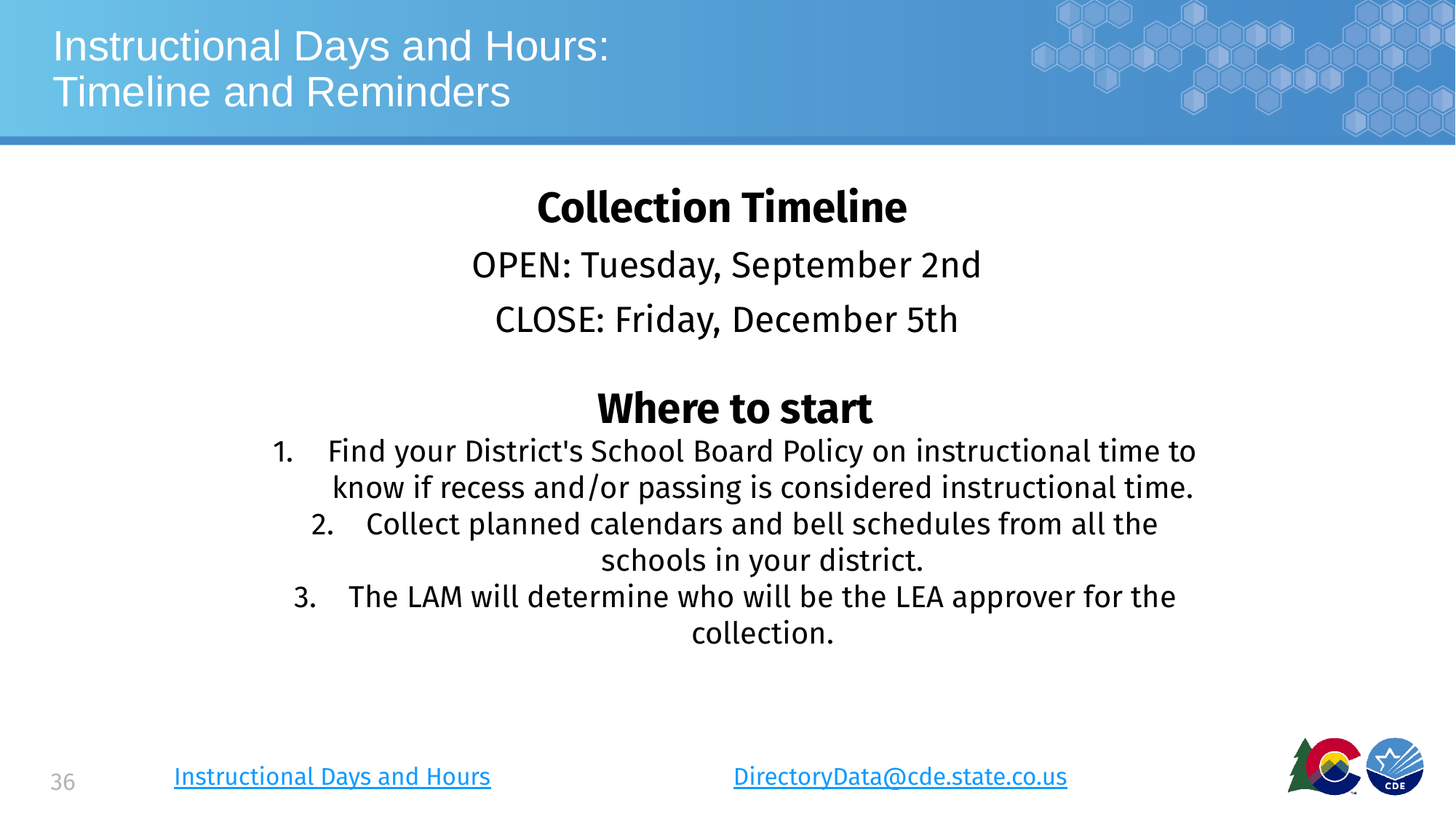

# Instructional Days and Hours: Timeline and Reminders
Collection Timeline
OPEN: Tuesday, September 2nd
CLOSE: Friday, December 5th
Where to start
Find your District's School Board Policy on instructional time to know if recess and/or passing is considered instructional time.
Collect planned calendars and bell schedules from all the schools in your district.
The LAM will determine who will be the LEA approver for the collection.
Instructional Days and Hours
DirectoryData@cde.state.co.us
36